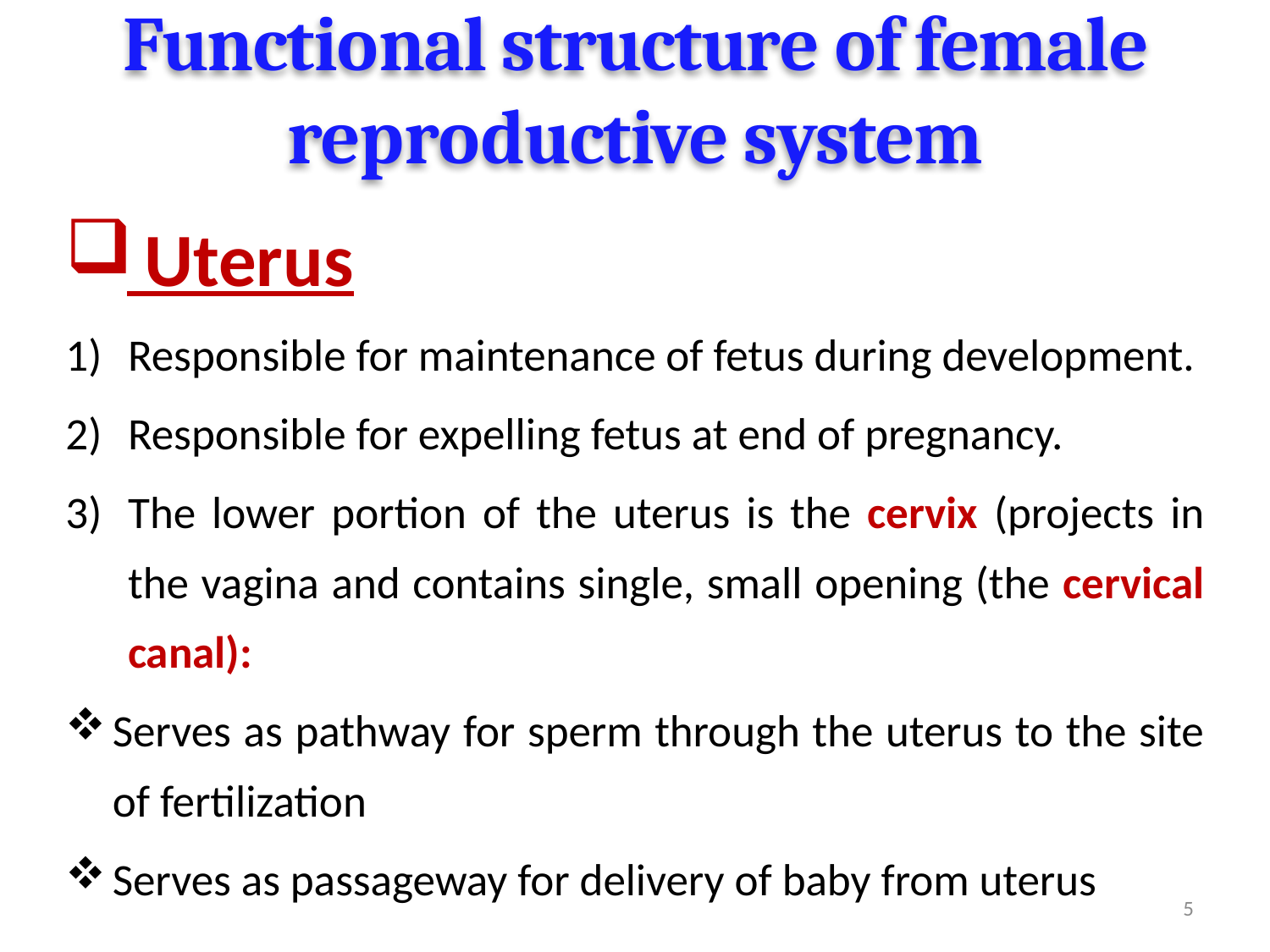

Functional structure of female reproductive system
 Uterus
Responsible for maintenance of fetus during development.
Responsible for expelling fetus at end of pregnancy.
The lower portion of the uterus is the cervix (projects in the vagina and contains single, small opening (the cervical canal):
Serves as pathway for sperm through the uterus to the site of fertilization
Serves as passageway for delivery of baby from uterus

5